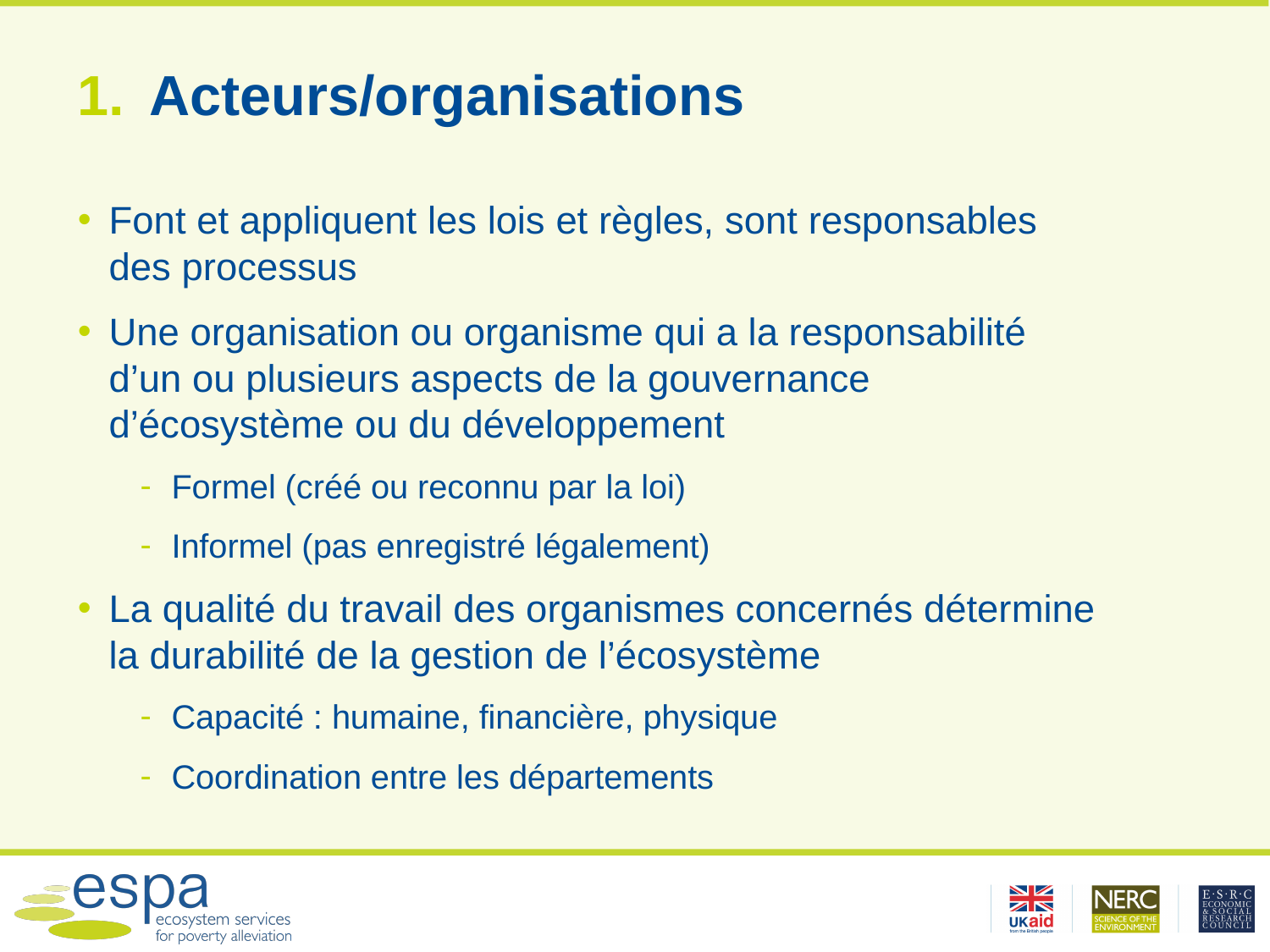

# Acteurs/organisations
Font et appliquent les lois et règles, sont responsables des processus
Une organisation ou organisme qui a la responsabilité d’un ou plusieurs aspects de la gouvernance d’écosystème ou du développement
Formel (créé ou reconnu par la loi)
Informel (pas enregistré légalement)
La qualité du travail des organismes concernés détermine la durabilité de la gestion de l’écosystème
Capacité : humaine, financière, physique
Coordination entre les départements